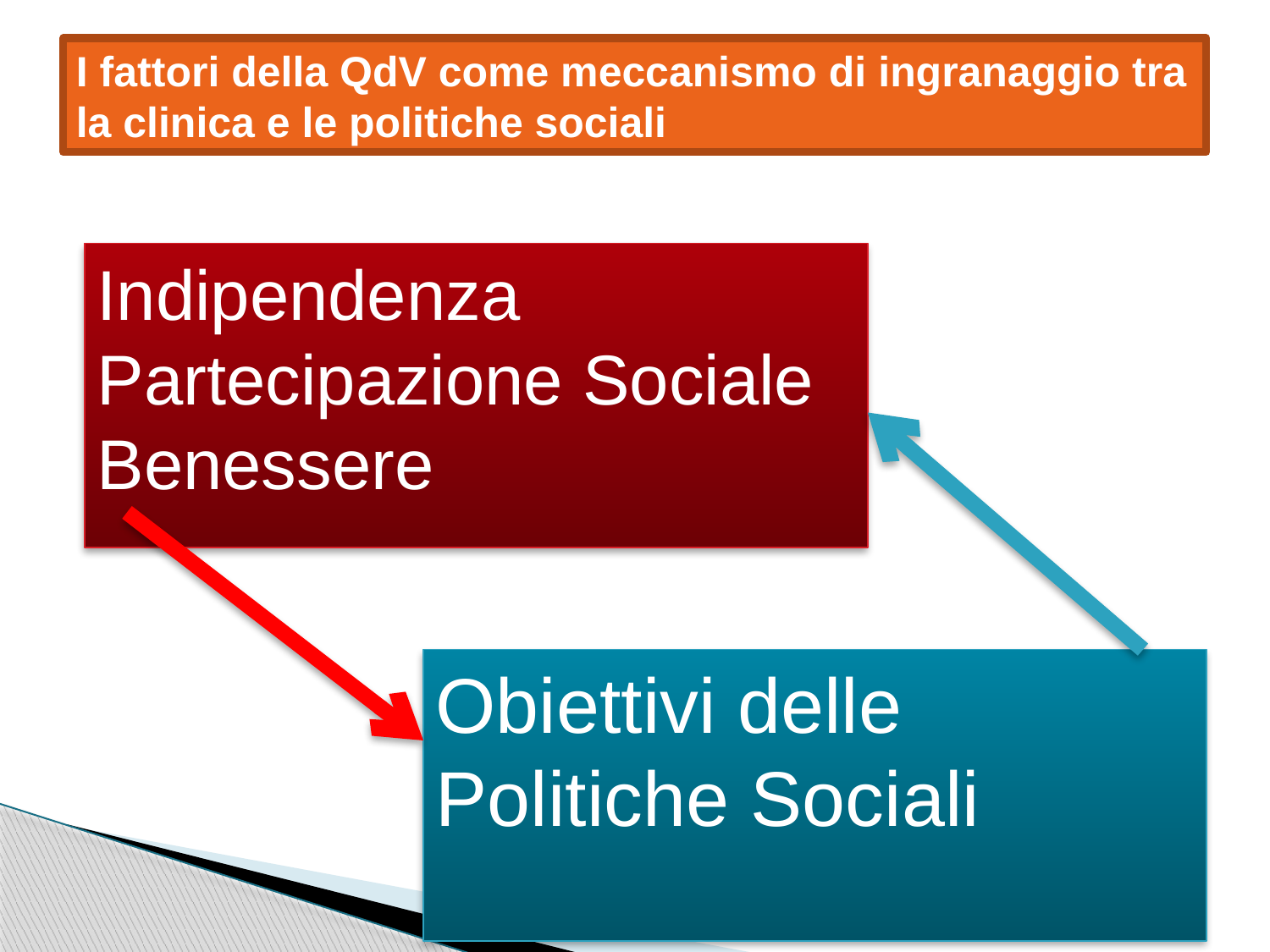

#
I fattori della QdV come meccanismo di ingranaggio tra la clinica e le politiche sociali
Indipendenza
Partecipazione Sociale
Benessere

Obiettivi delle
Politiche Sociali